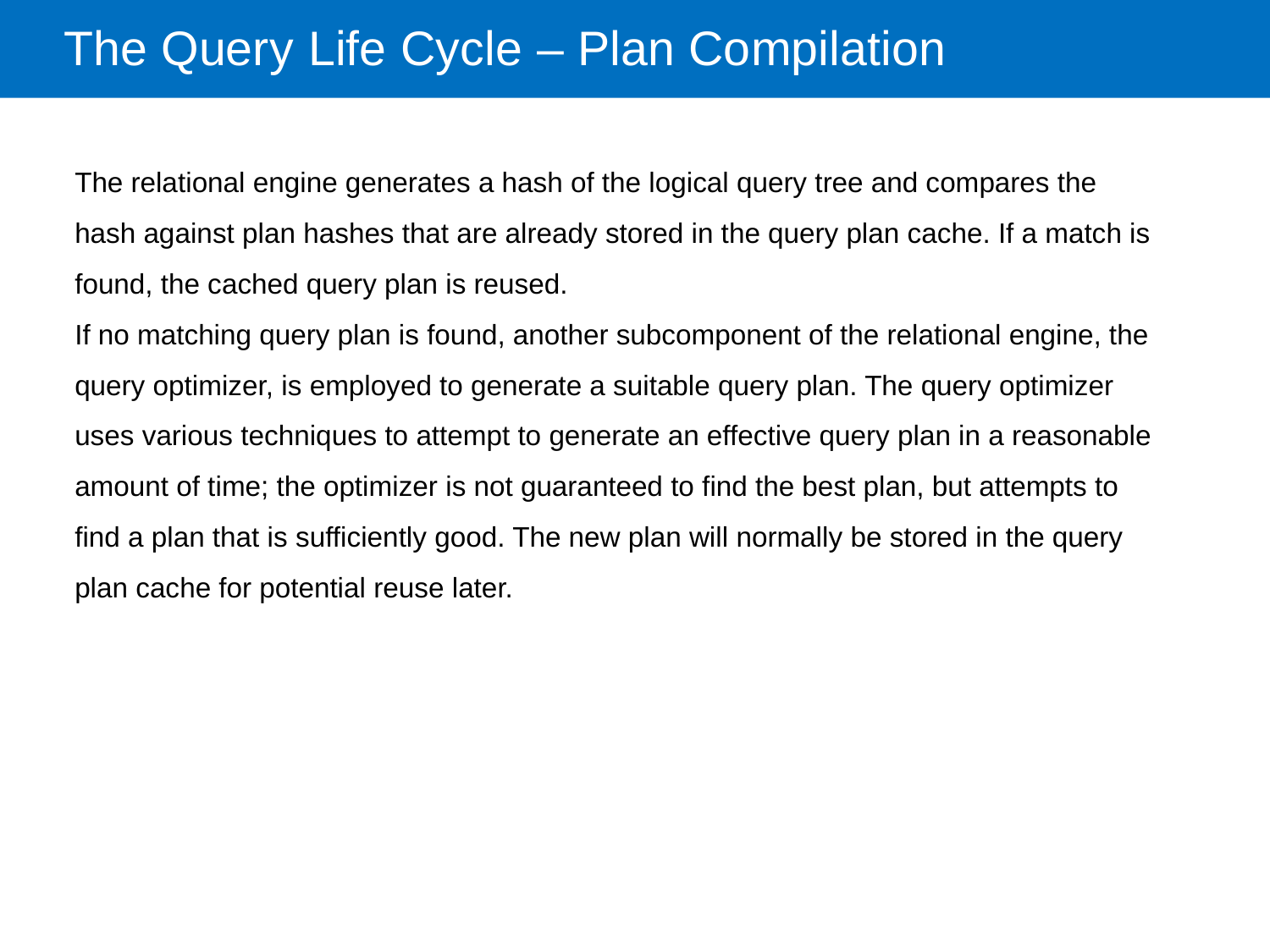

# The Query Life Cycle – Plan Compilation
The relational engine generates a hash of the logical query tree and compares the hash against plan hashes that are already stored in the query plan cache. If a match is found, the cached query plan is reused.
If no matching query plan is found, another subcomponent of the relational engine, the query optimizer, is employed to generate a suitable query plan. The query optimizer uses various techniques to attempt to generate an effective query plan in a reasonable amount of time; the optimizer is not guaranteed to find the best plan, but attempts to find a plan that is sufficiently good. The new plan will normally be stored in the query plan cache for potential reuse later.